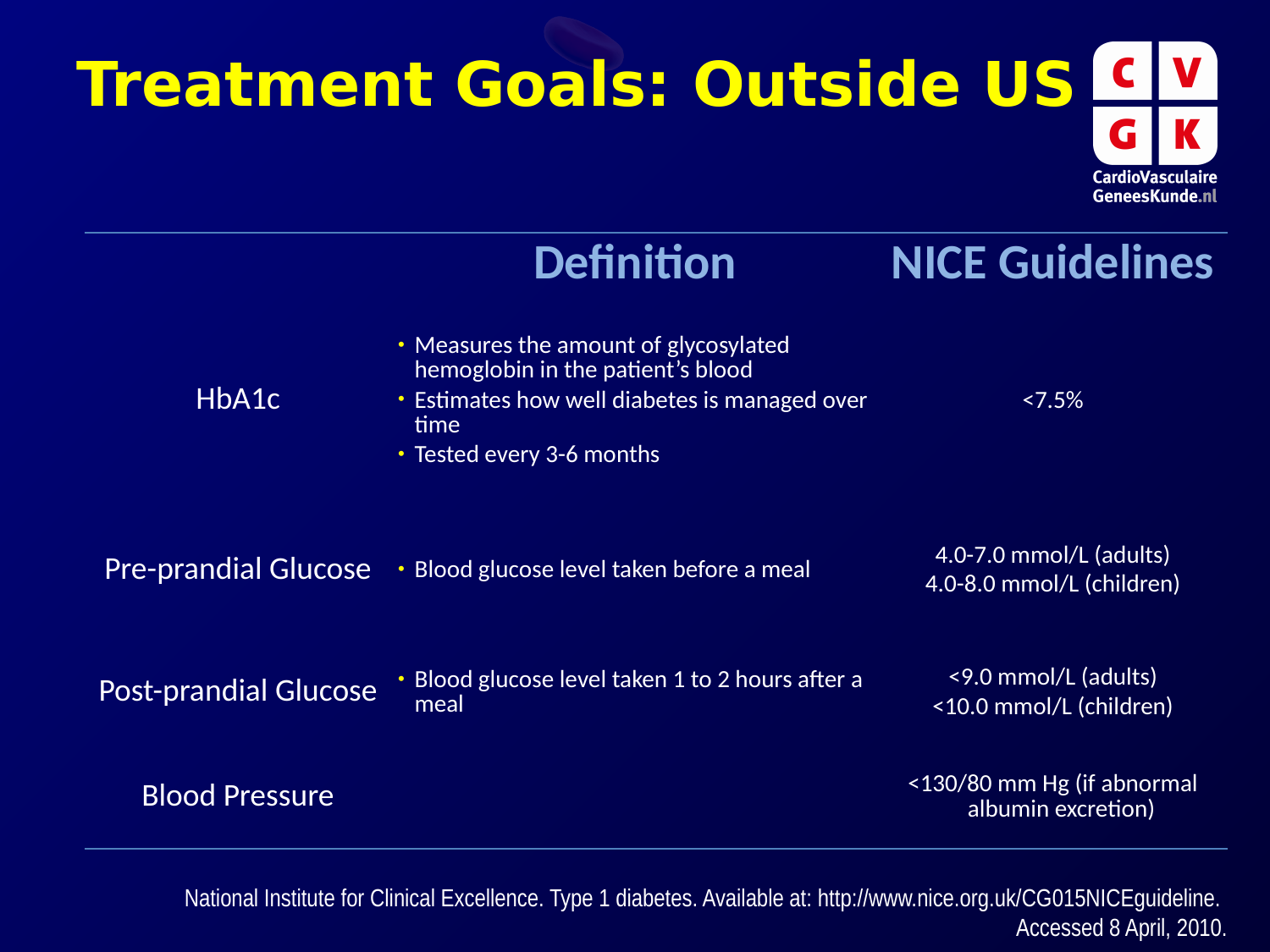

Treatment Goals: Outside US

|  | Definition | NICE Guidelines |
| --- | --- | --- |
| HbA1c | Measures the amount of glycosylated hemoglobin in the patient’s blood Estimates how well diabetes is managed over time Tested every 3-6 months | <7.5% |
| Pre-prandial Glucose | Blood glucose level taken before a meal | 4.0-7.0 mmol/L (adults) 4.0-8.0 mmol/L (children) |
| Post-prandial Glucose | Blood glucose level taken 1 to 2 hours after a meal | <9.0 mmol/L (adults) <10.0 mmol/L (children) |
| Blood Pressure |  | <130/80 mm Hg (if abnormal albumin excretion) |
	National Institute for Clinical Excellence. Type 1 diabetes. Available at: http://www.nice.org.uk/CG015NICEguideline.
Accessed 8 April, 2010.